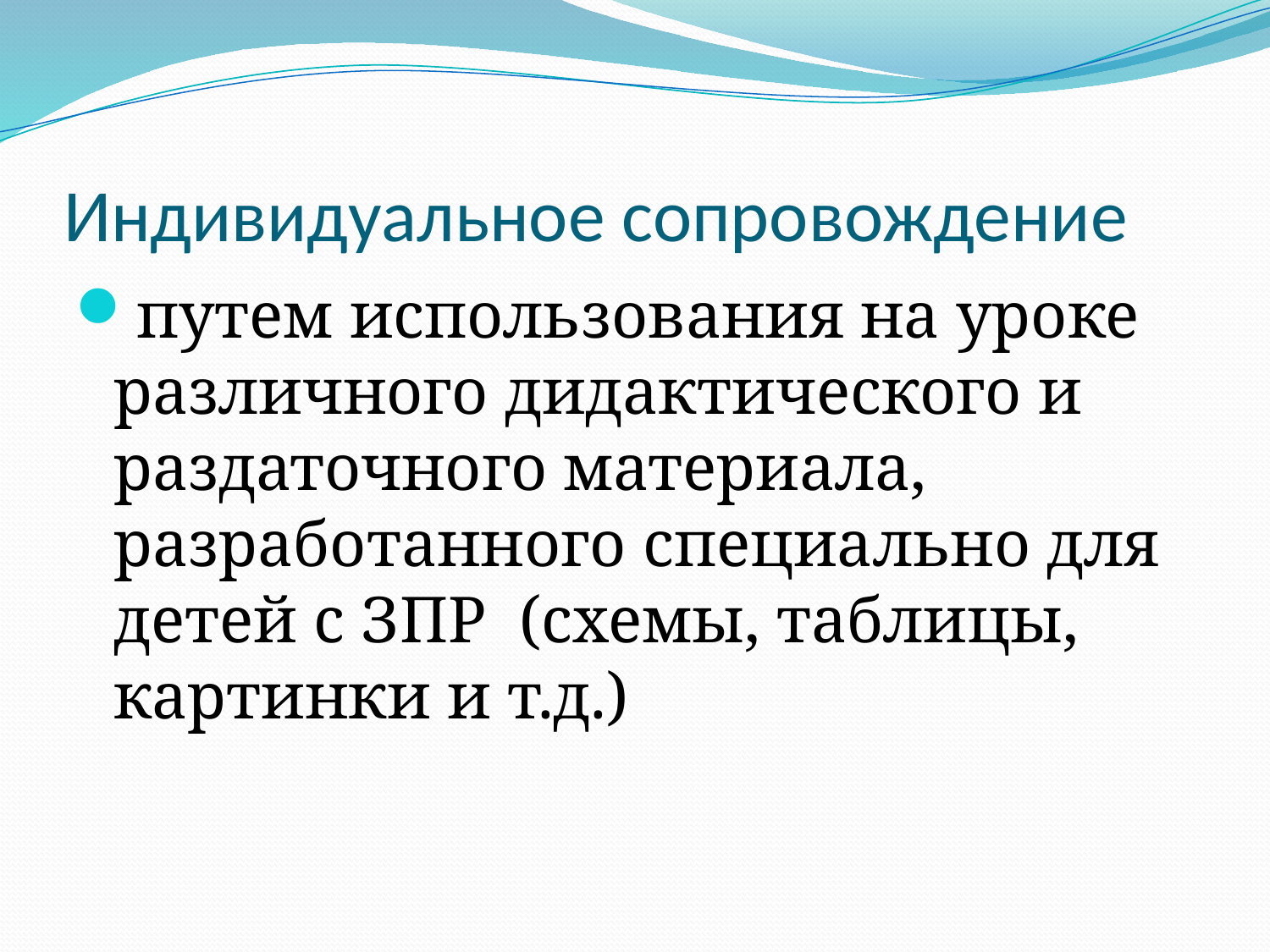

# Индивидуальное сопровождение
путем использования на уроке различного дидактического и раздаточного материала, разработанного специально для детей с ЗПР  (схемы, таблицы, картинки и т.д.)